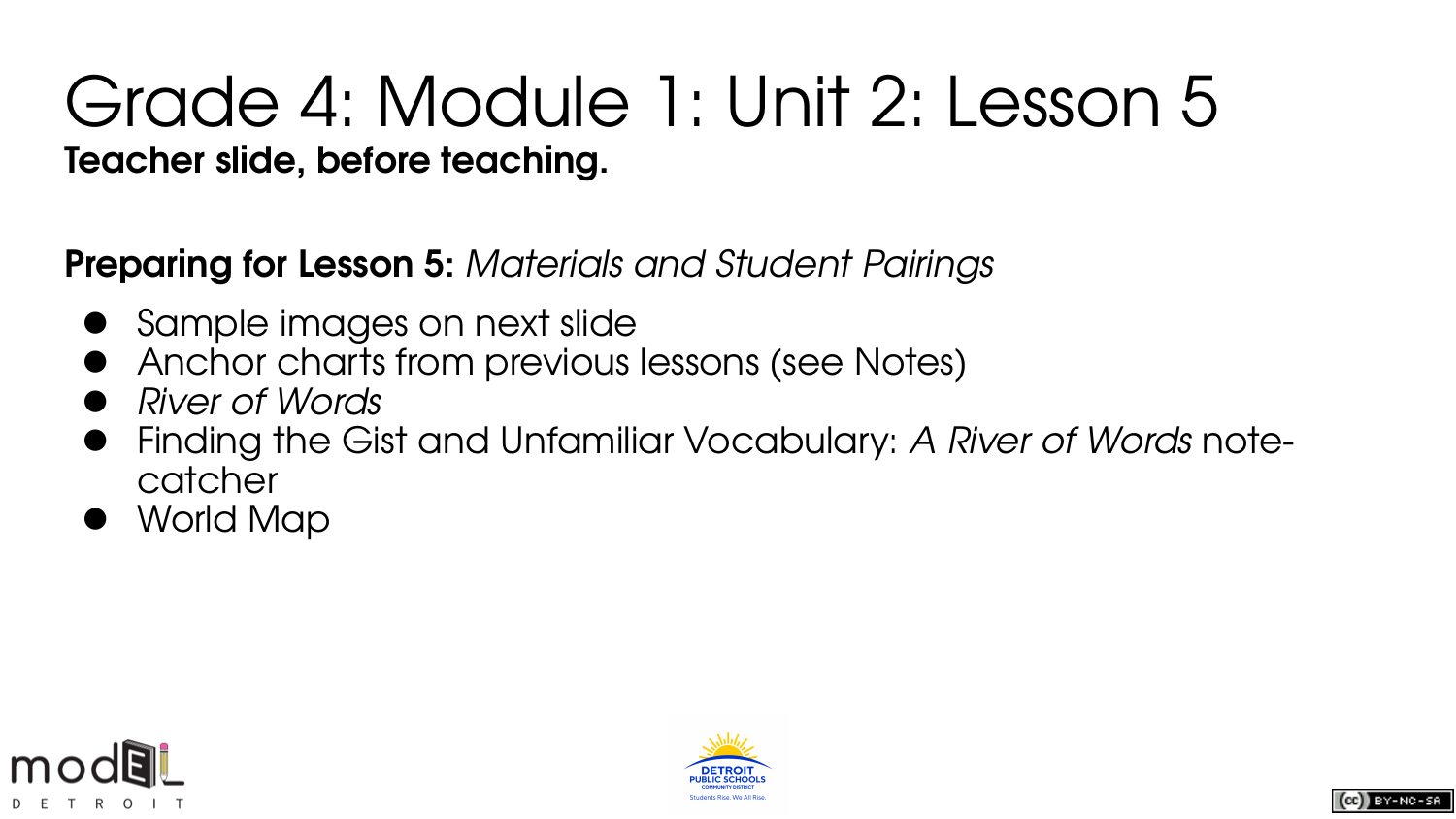

# Grade 4: Module 1: Unit 2: Lesson 5
Teacher slide, before teaching.
Preparing for Lesson 5: Materials and Student Pairings
Sample images on next slide
Anchor charts from previous lessons (see Notes)
River of Words
Finding the Gist and Unfamiliar Vocabulary: A River of Words note-catcher
World Map